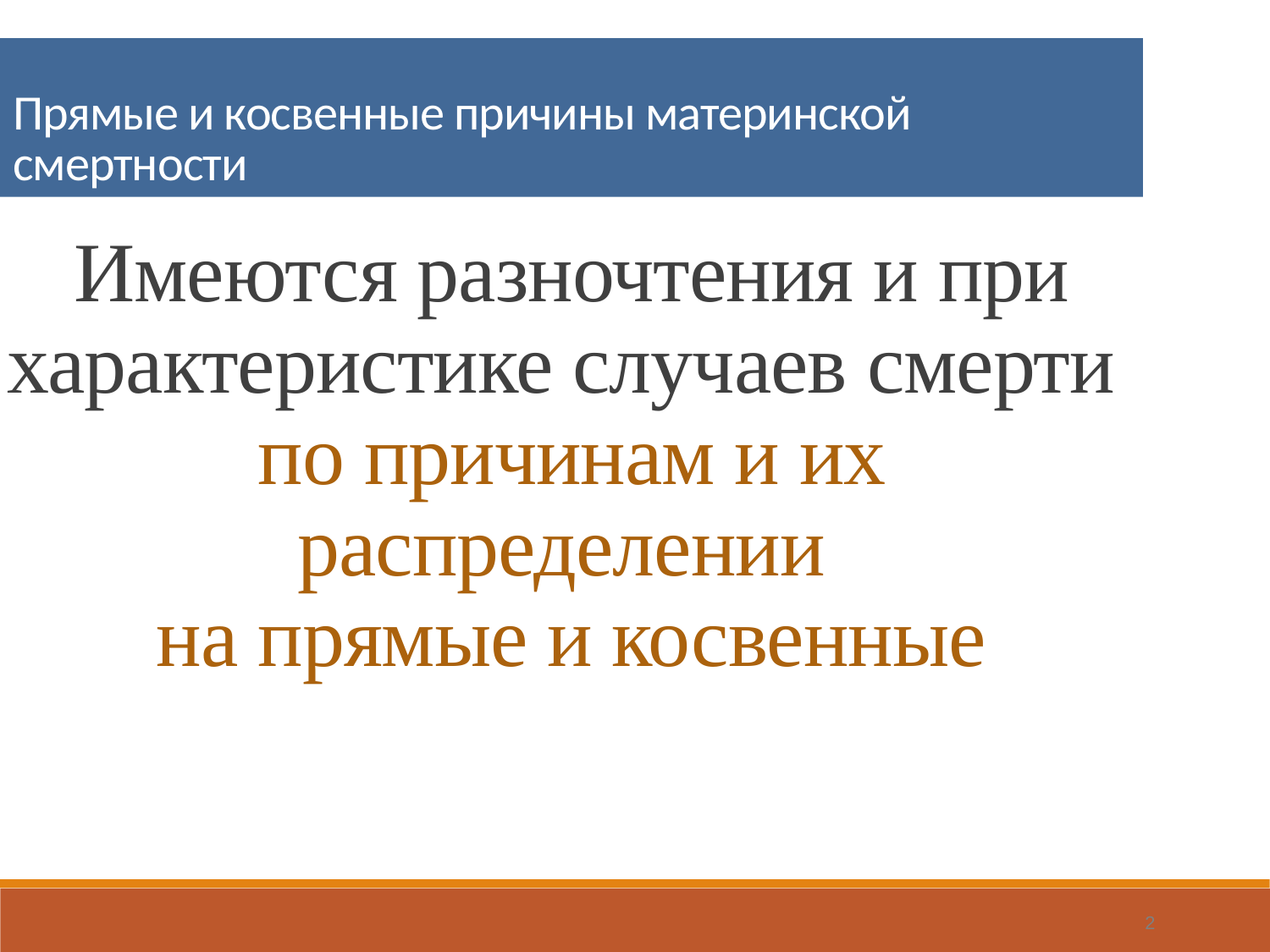

Прямые и косвенные причины материнской смертности
Имеются разночтения и при характеристике случаев смерти
по причинам и их распределении
на прямые и косвенные
2